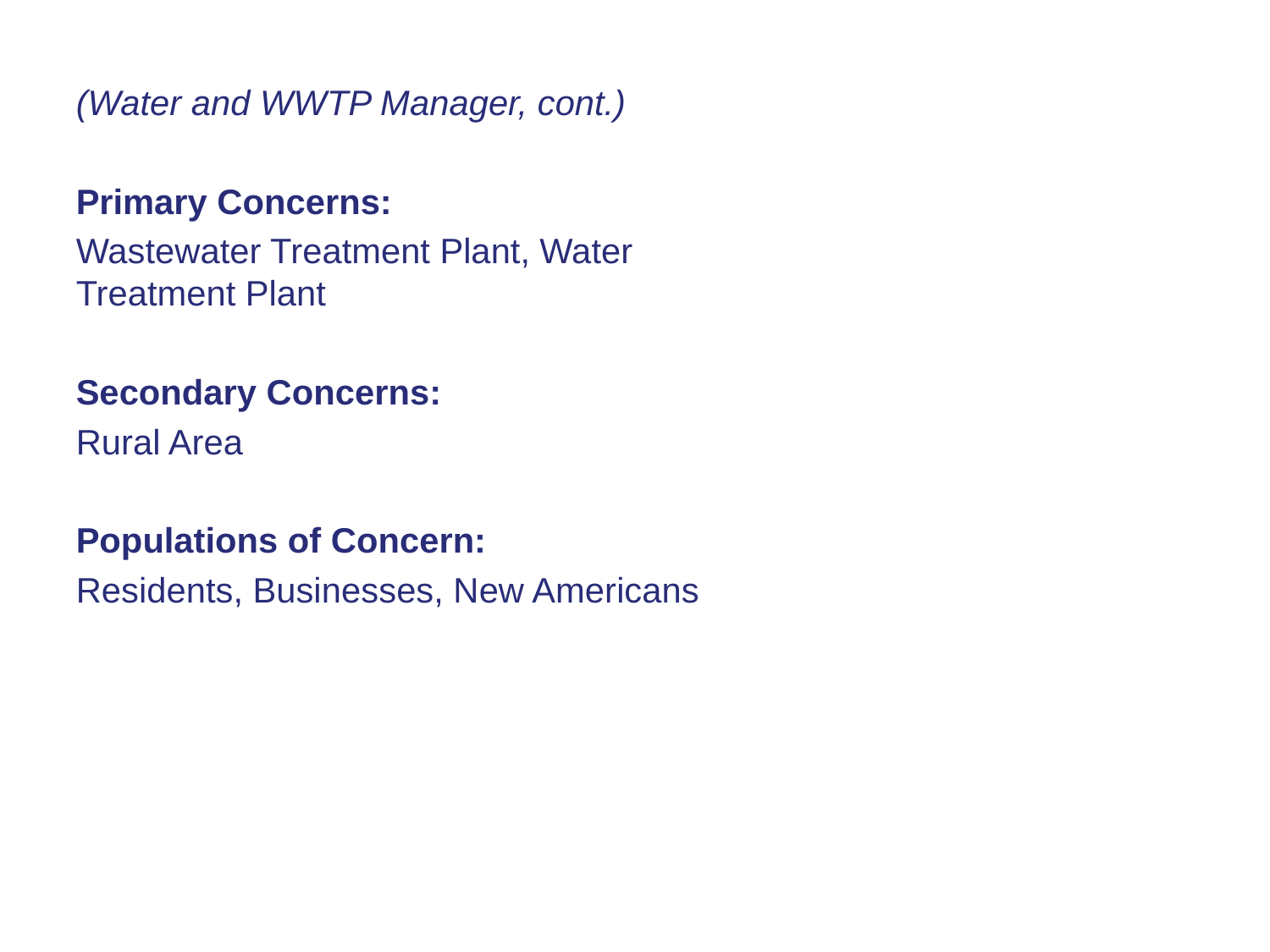

(Water and WWTP Manager, cont.)

Primary Concerns:
Wastewater Treatment Plant, Water Treatment Plant

Secondary Concerns:
Rural Area

Populations of Concern:
Residents, Businesses, New Americans